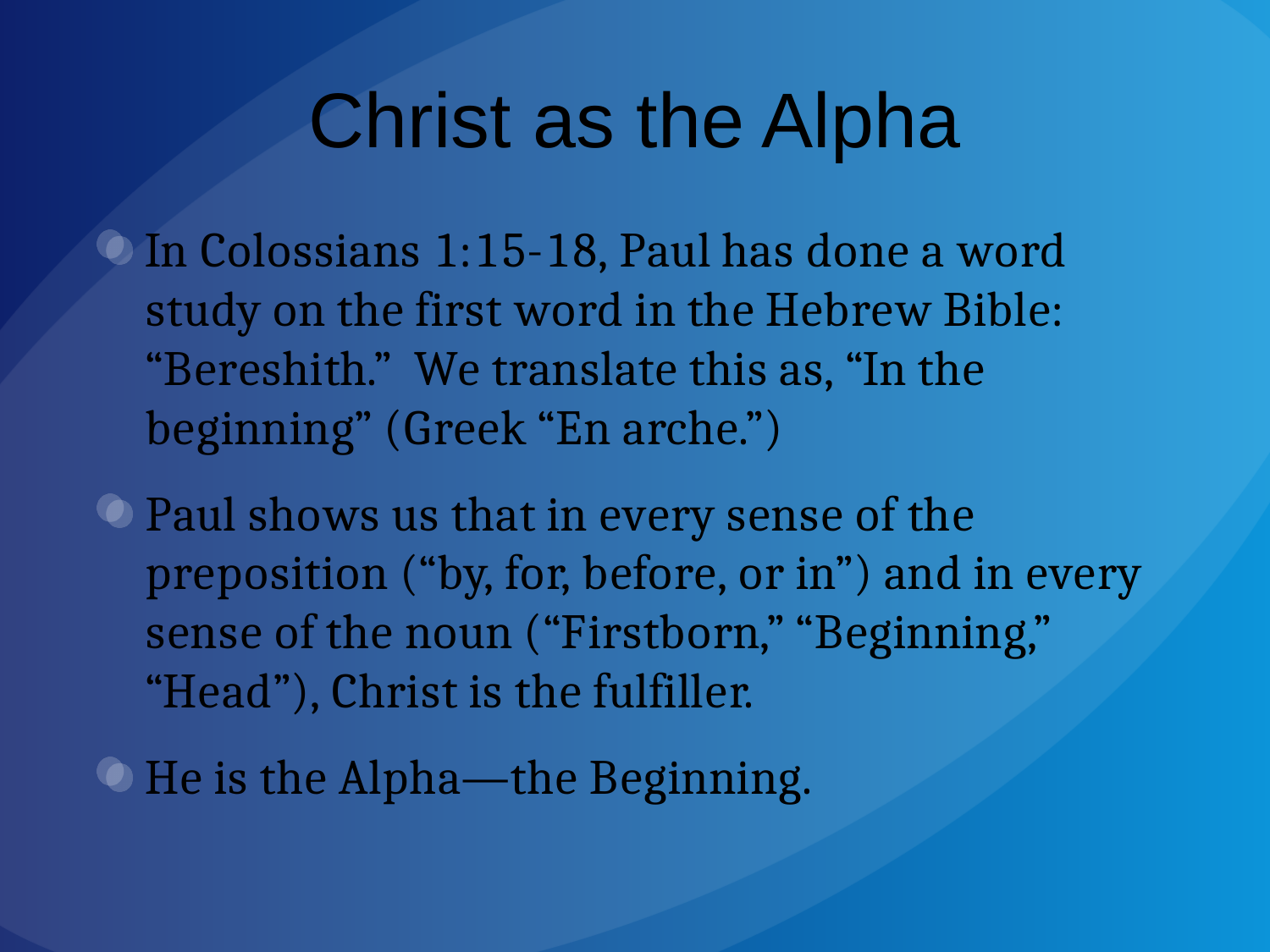

# Christ as the Alpha
In Colossians 1:15-18, Paul has done a word study on the first word in the Hebrew Bible: “Bereshith.”  We translate this as, “In the beginning” (Greek “En arche.”)
Paul shows us that in every sense of the preposition (“by, for, before, or in”) and in every sense of the noun (“Firstborn,” “Beginning,” “Head”), Christ is the fulfiller.
He is the Alpha—the Beginning.